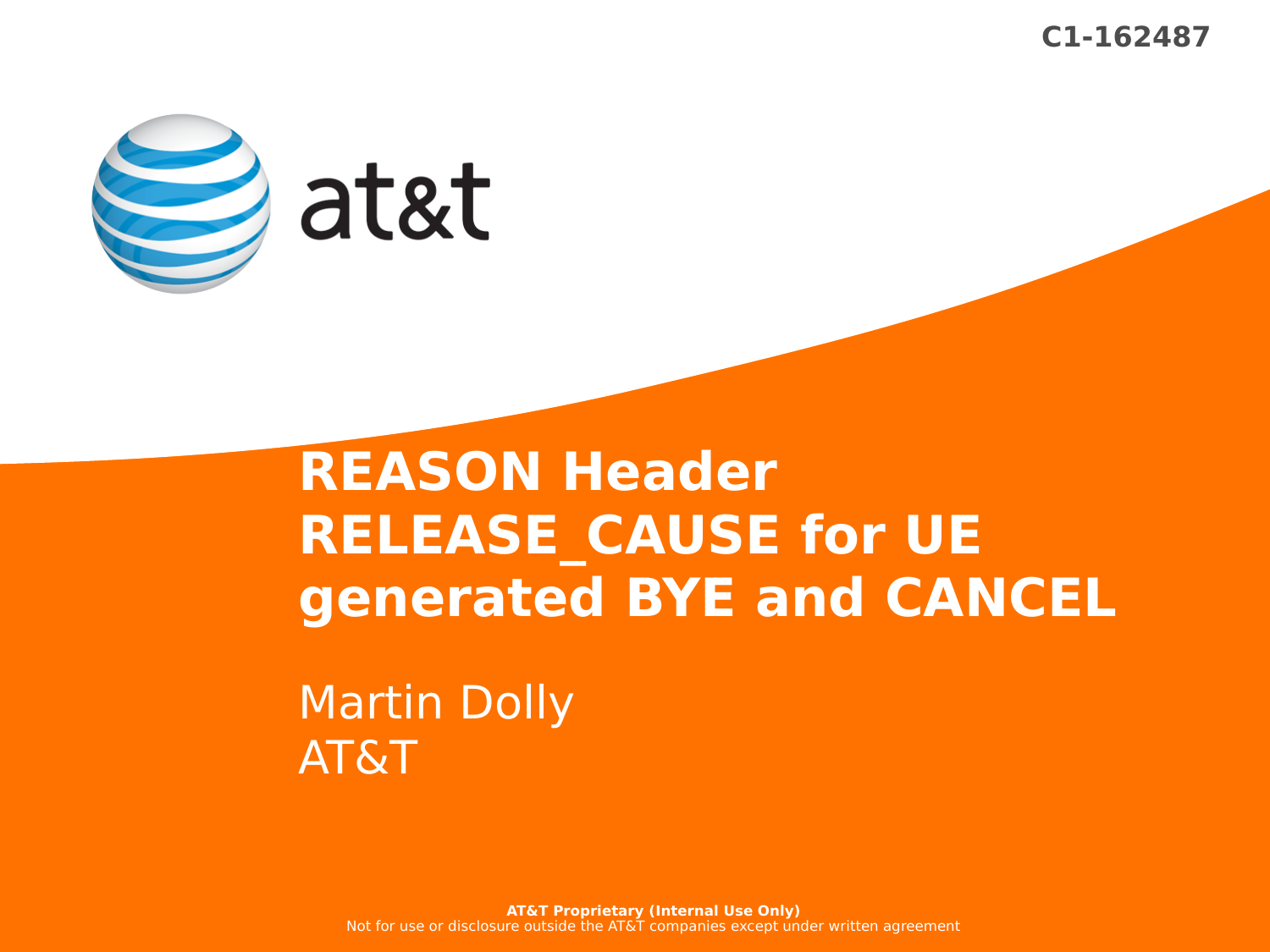

C1-162487
# REASON Header RELEASE_CAUSE for UE generated BYE and CANCEL
Martin Dolly
AT&T